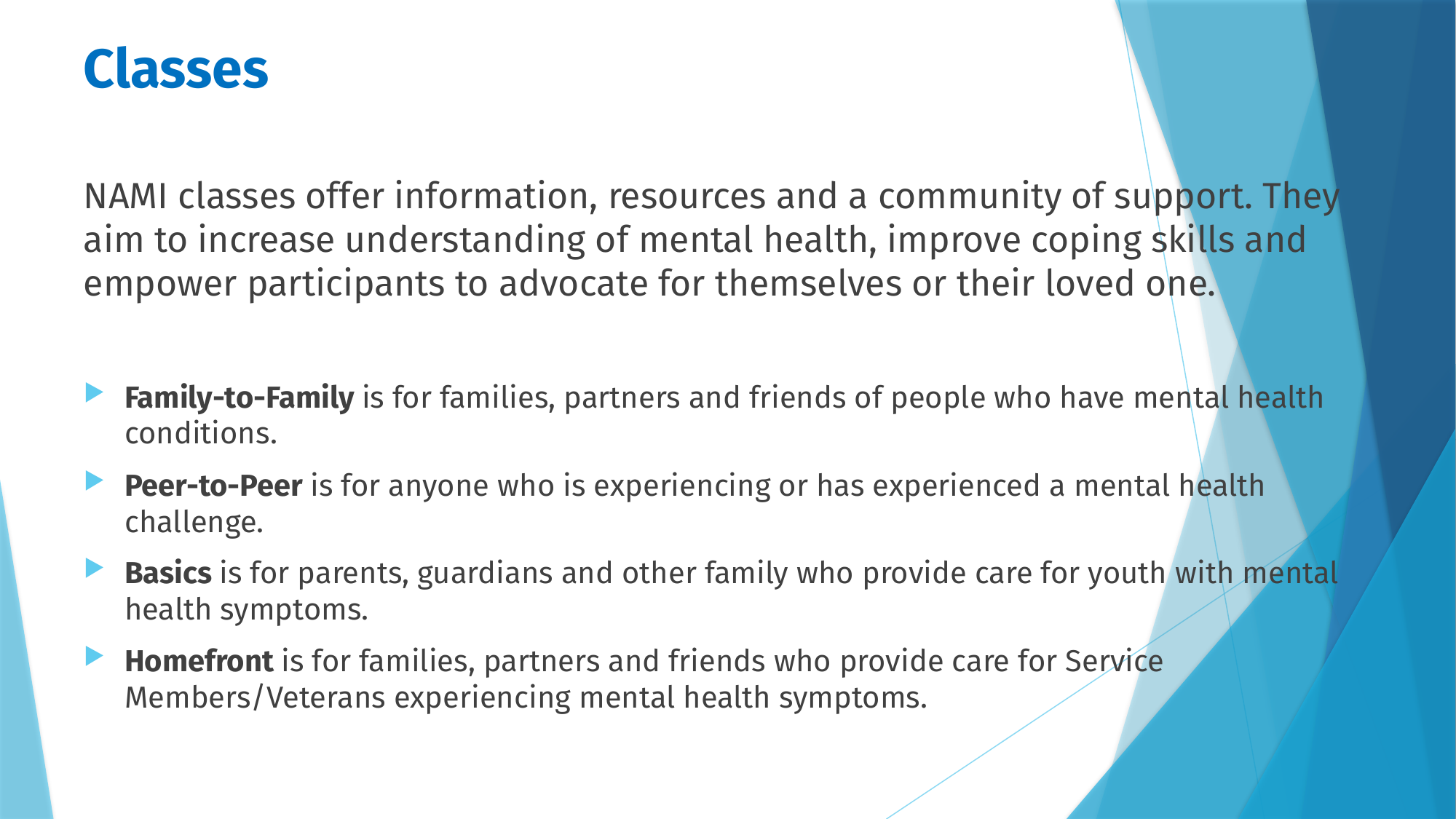

Classes

NAMI classes offer information, resources and a community of support. They aim to increase understanding of mental health, improve coping skills and empower participants to advocate for themselves or their loved one.

Family-to-Family is for families, partners and friends of people who have mental health conditions.
Peer-to-Peer is for anyone who is experiencing or has experienced a mental health challenge.
Basics is for parents, guardians and other family who provide care for youth with mental health symptoms.
Homefront is for families, partners and friends who provide care for Service Members/Veterans experiencing mental health symptoms.